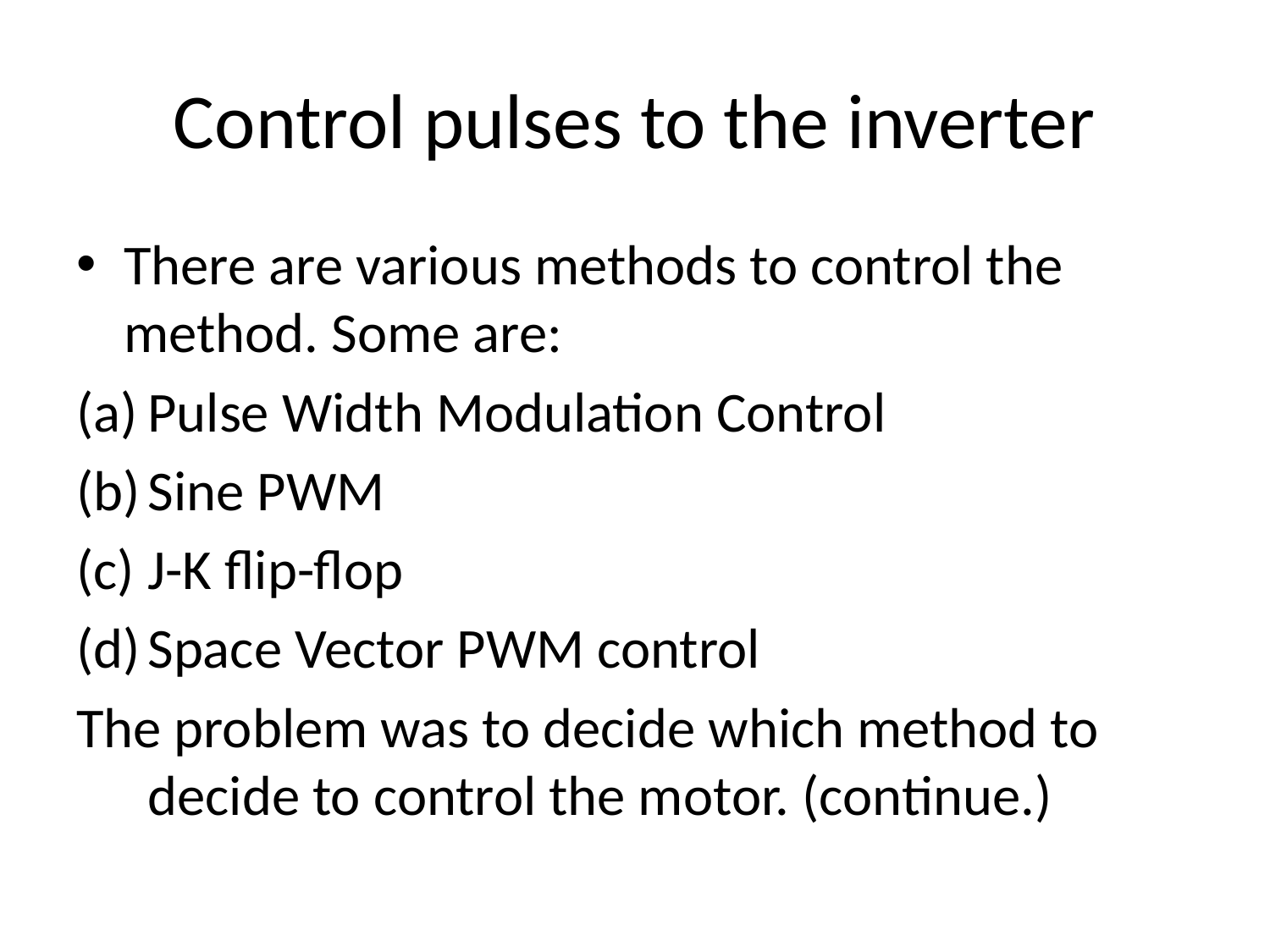

# Control pulses to the inverter
There are various methods to control the method. Some are:
Pulse Width Modulation Control
Sine PWM
J-K flip-flop
Space Vector PWM control
The problem was to decide which method to decide to control the motor. (continue.)